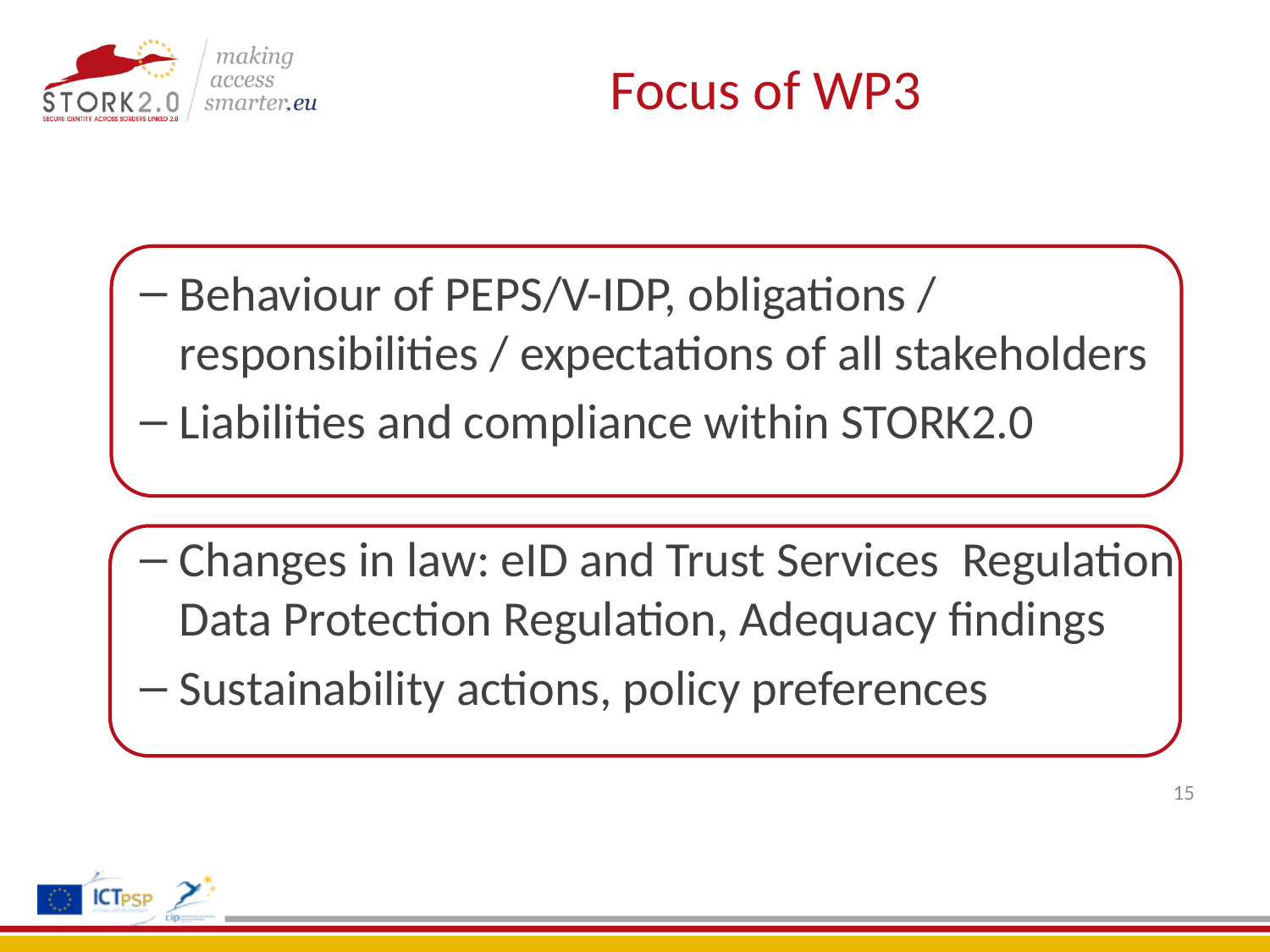

# Focus of WP3

Behaviour of PEPS/V-IDP, obligations / responsibilities / expectations of all stakeholders
Liabilities and compliance within STORK2.0

Changes in law: eID and Trust Services  Regulation Data Protection Regulation, Adequacy findings
Sustainability actions, policy preferences

15